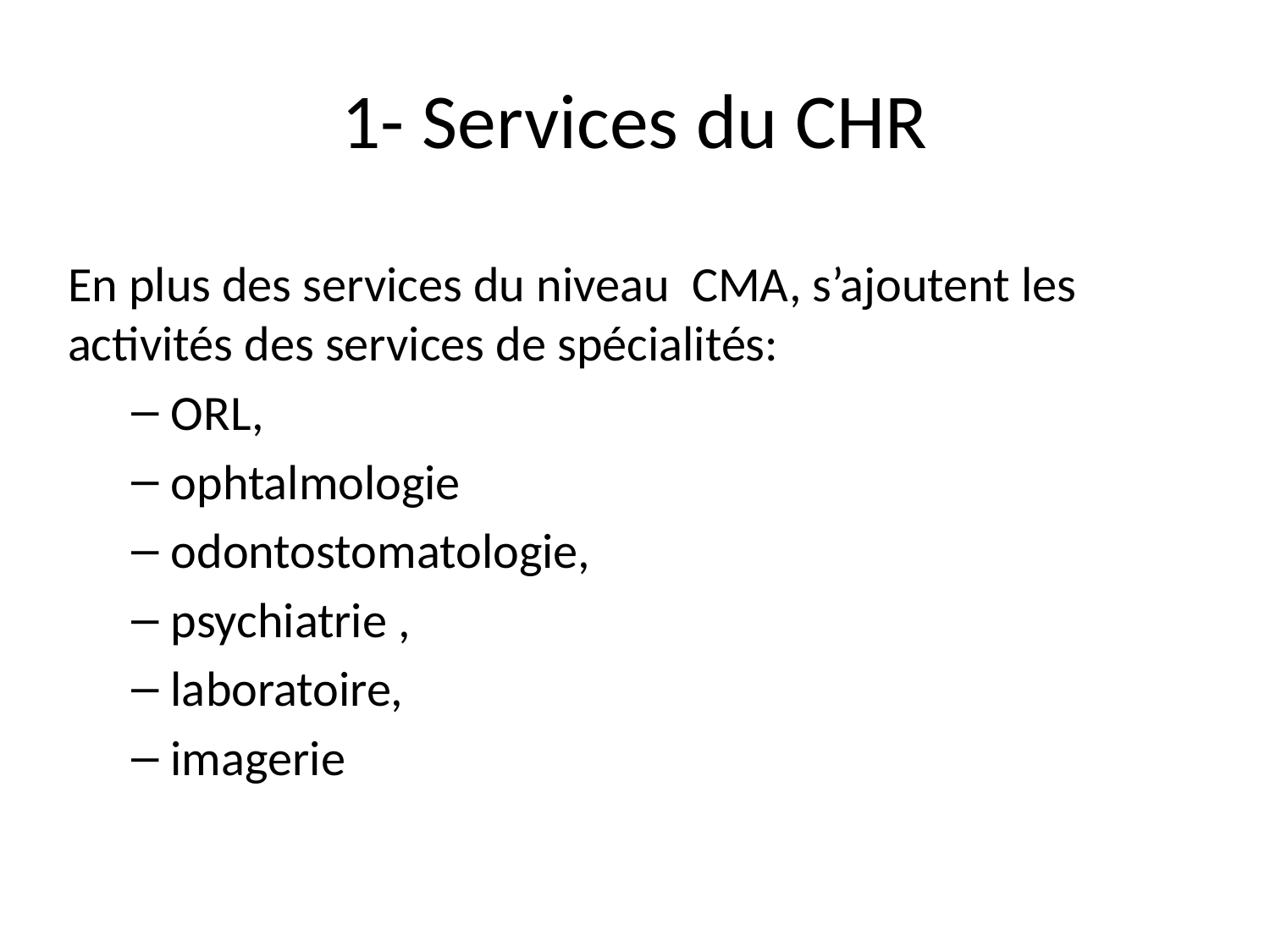

# 1- Services du CHR
En plus des services du niveau  CMA, s’ajoutent les activités des services de spécialités:
ORL,
ophtalmologie
odontostomatologie,
psychiatrie ,
laboratoire,
imagerie